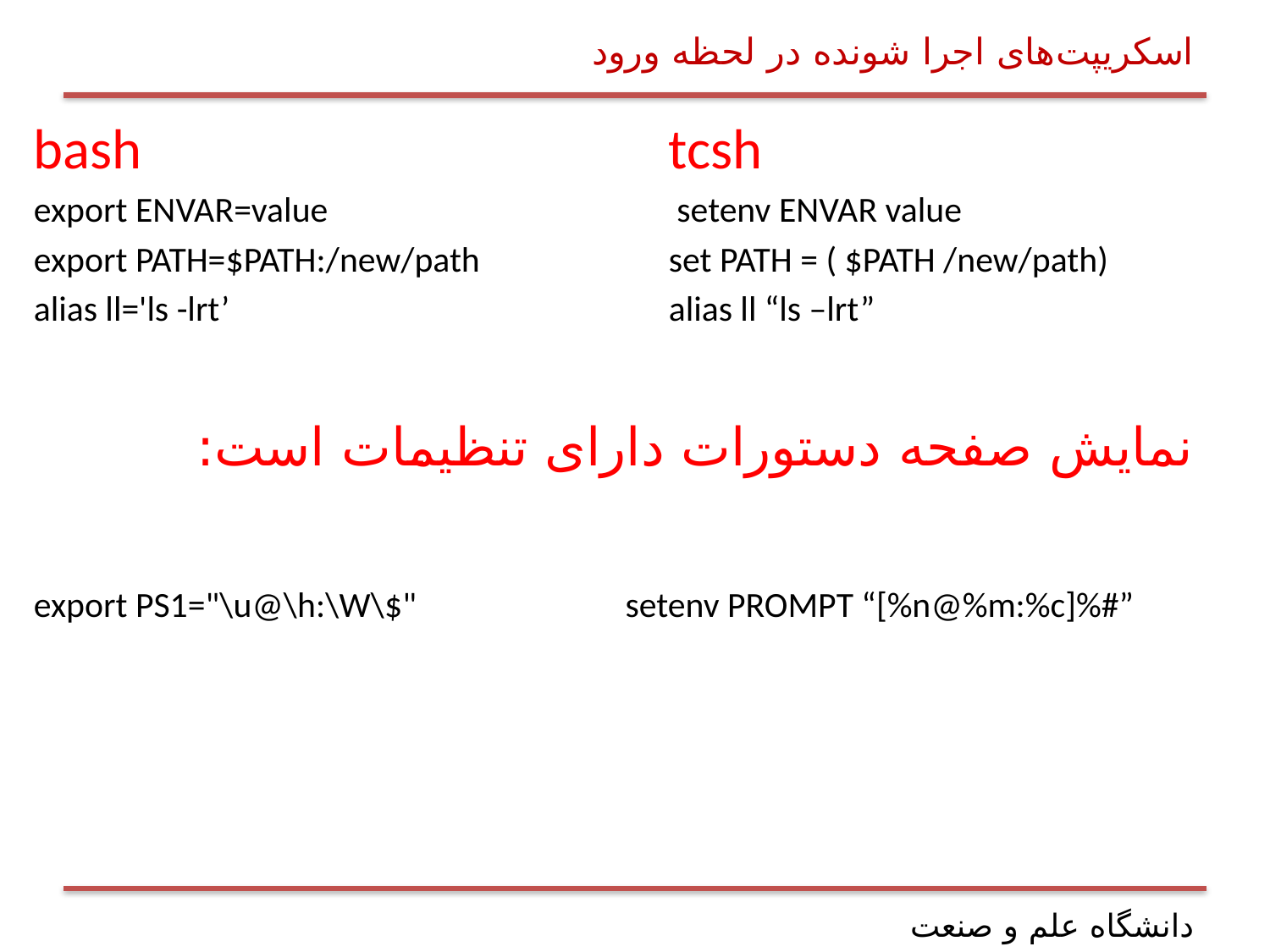

# اسکریپت‌های اجرا شونده در لحظه ورود‌
bash					tcsh
export ENVAR=value			 setenv ENVAR value
export PATH=$PATH:/new/path		set PATH = ( $PATH /new/path)
alias ll='ls -lrt’ 				alias ll “ls –lrt”

نمایش صفحه دستورات دارای تنظیمات است:

export PS1="\u@\h:\W\$"                          setenv PROMPT “[%n@%m:%c]%#”